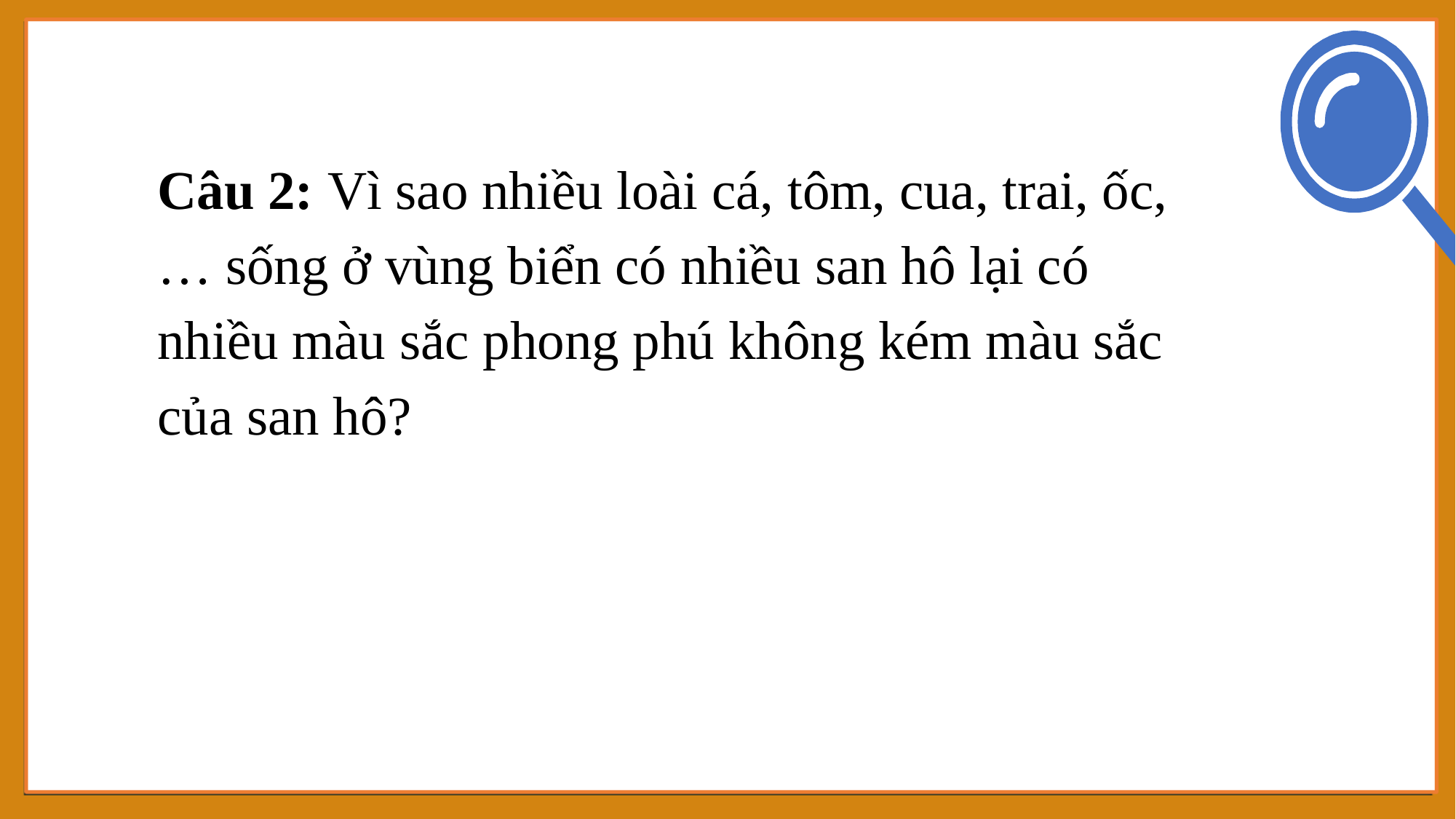

Câu 2: Vì sao nhiều loài cá, tôm, cua, trai, ốc,… sống ở vùng biển có nhiều san hô lại có nhiều màu sắc phong phú không kém màu sắc của san hô?